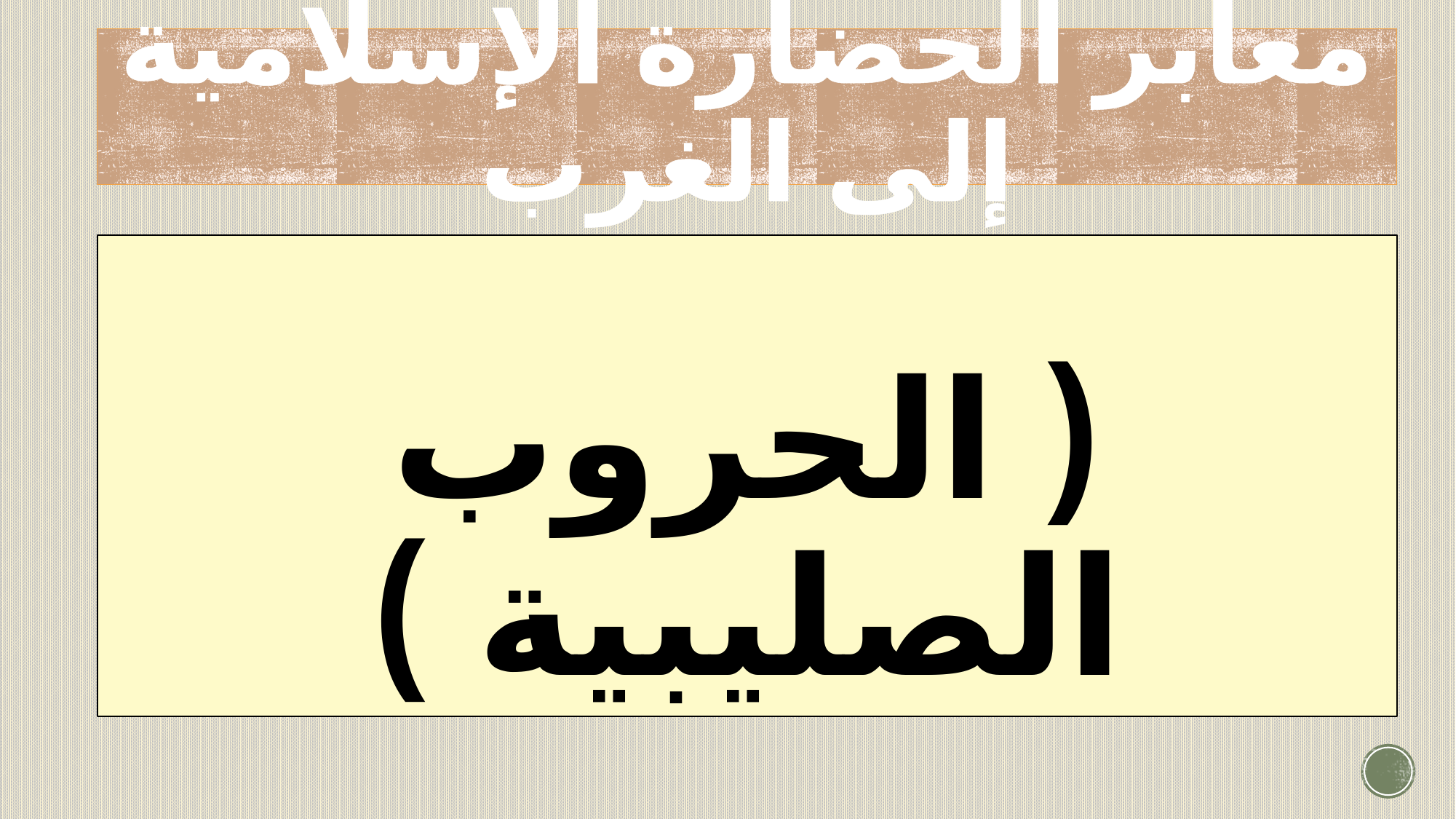

# معابر الحضارة الإسلامية إلى الغرب

( الحروب الصليبية )